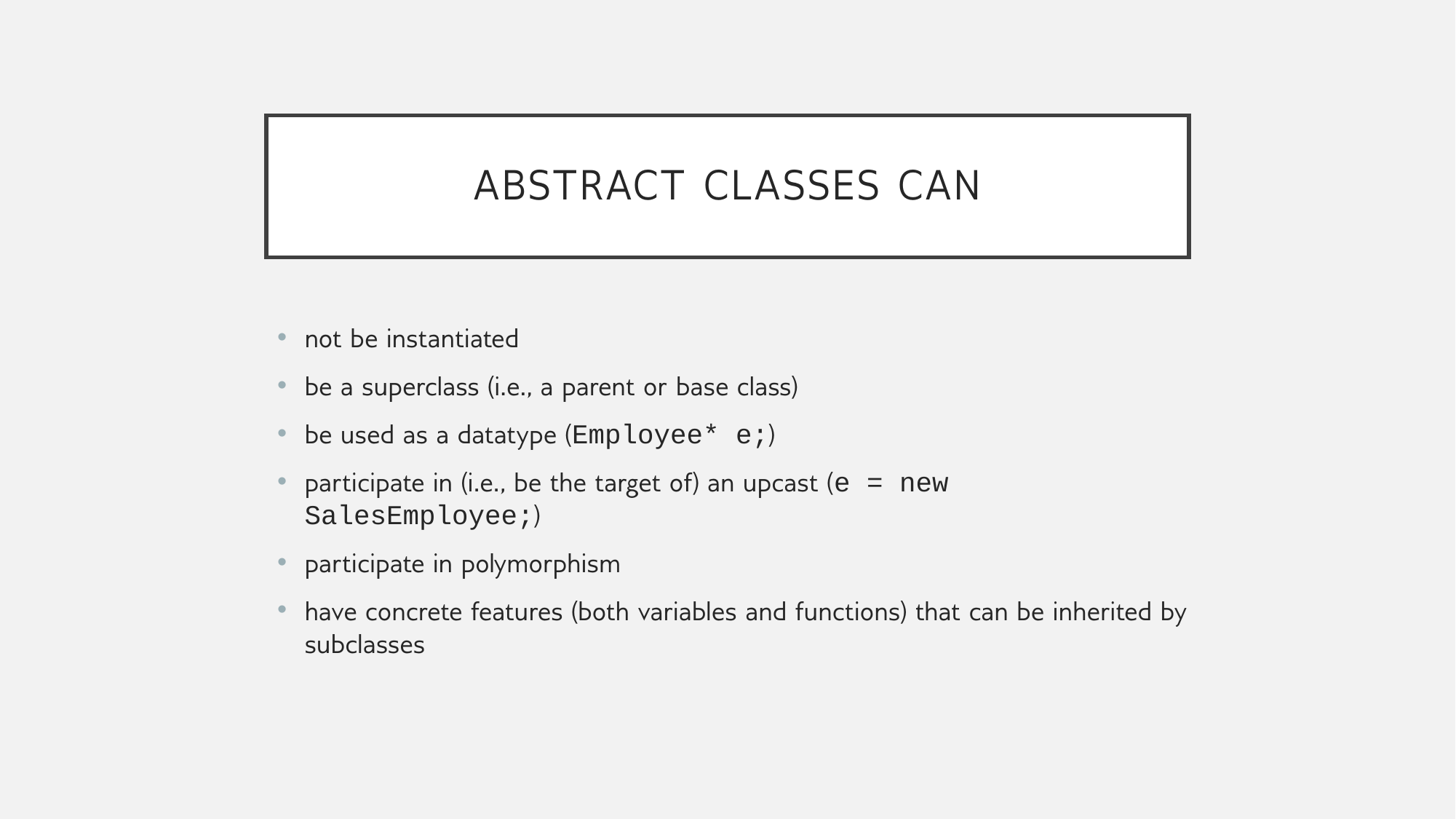

# Abstract Classes can
not be instantiated
be a superclass (i.e., a parent or base class)
be used as a datatype (Employee* e;)
participate in (i.e., be the target of) an upcast (e = new SalesEmployee;)
participate in polymorphism
have concrete features (both variables and functions) that can be inherited by subclasses